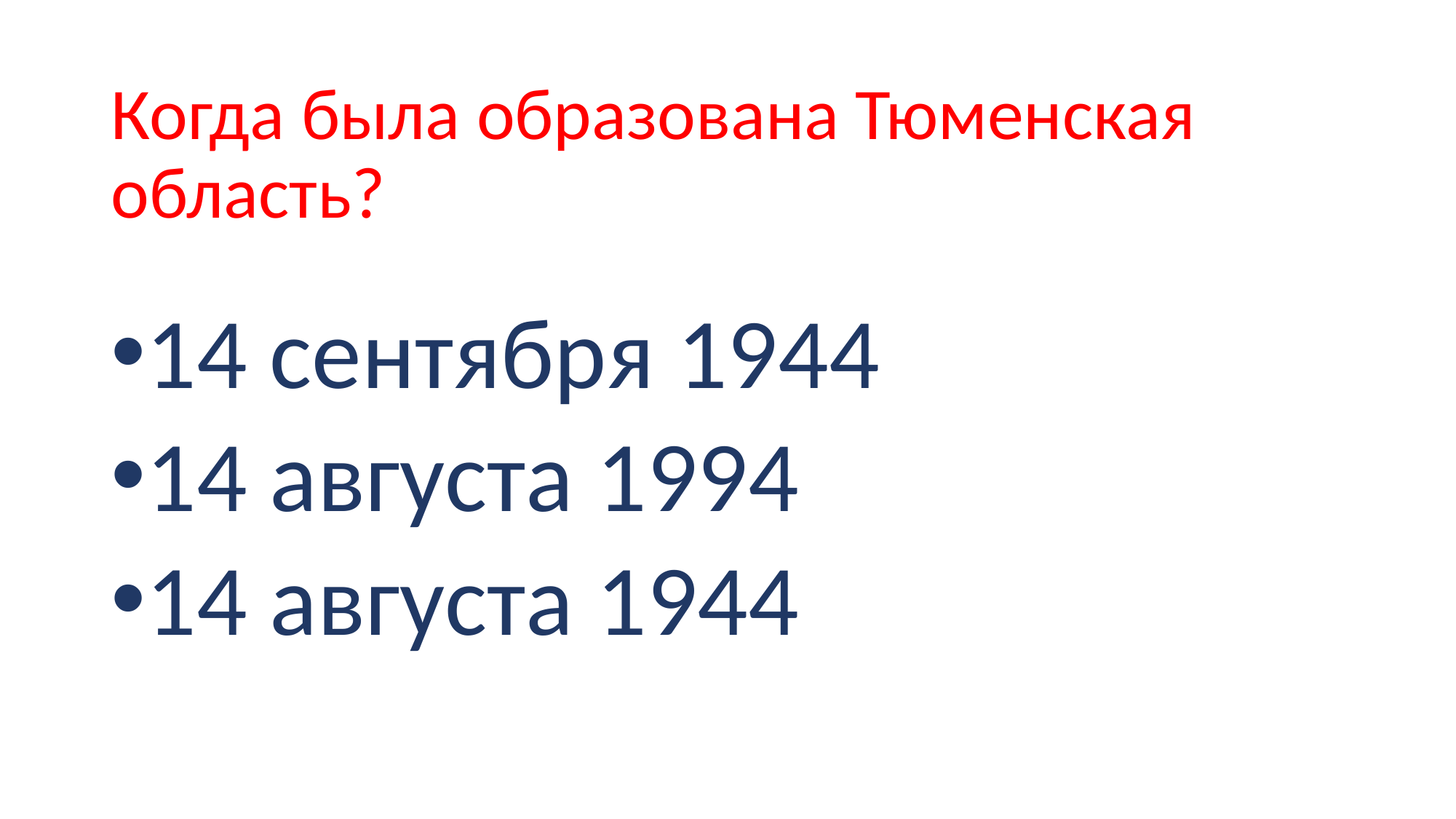

# Когда была образована Тюменская область?
14 сентября 1944
14 августа 1994
14 августа 1944